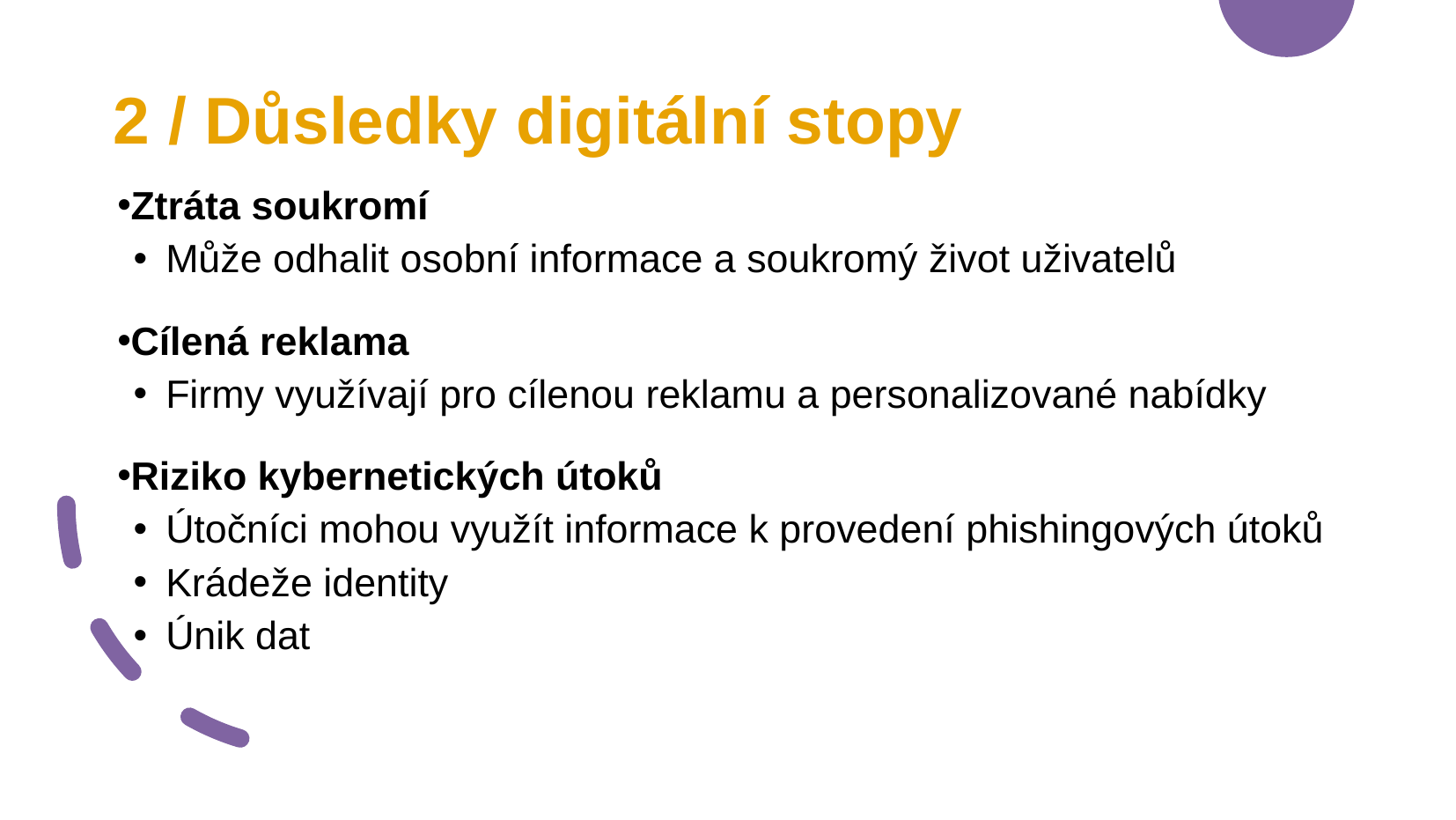

2 / Důsledky digitální stopy
Ztráta soukromí
Může odhalit osobní informace a soukromý život uživatelů
Cílená reklama
Firmy využívají pro cílenou reklamu a personalizované nabídky
Riziko kybernetických útoků
Útočníci mohou využít informace k provedení phishingových útoků
Krádeže identity
Únik dat